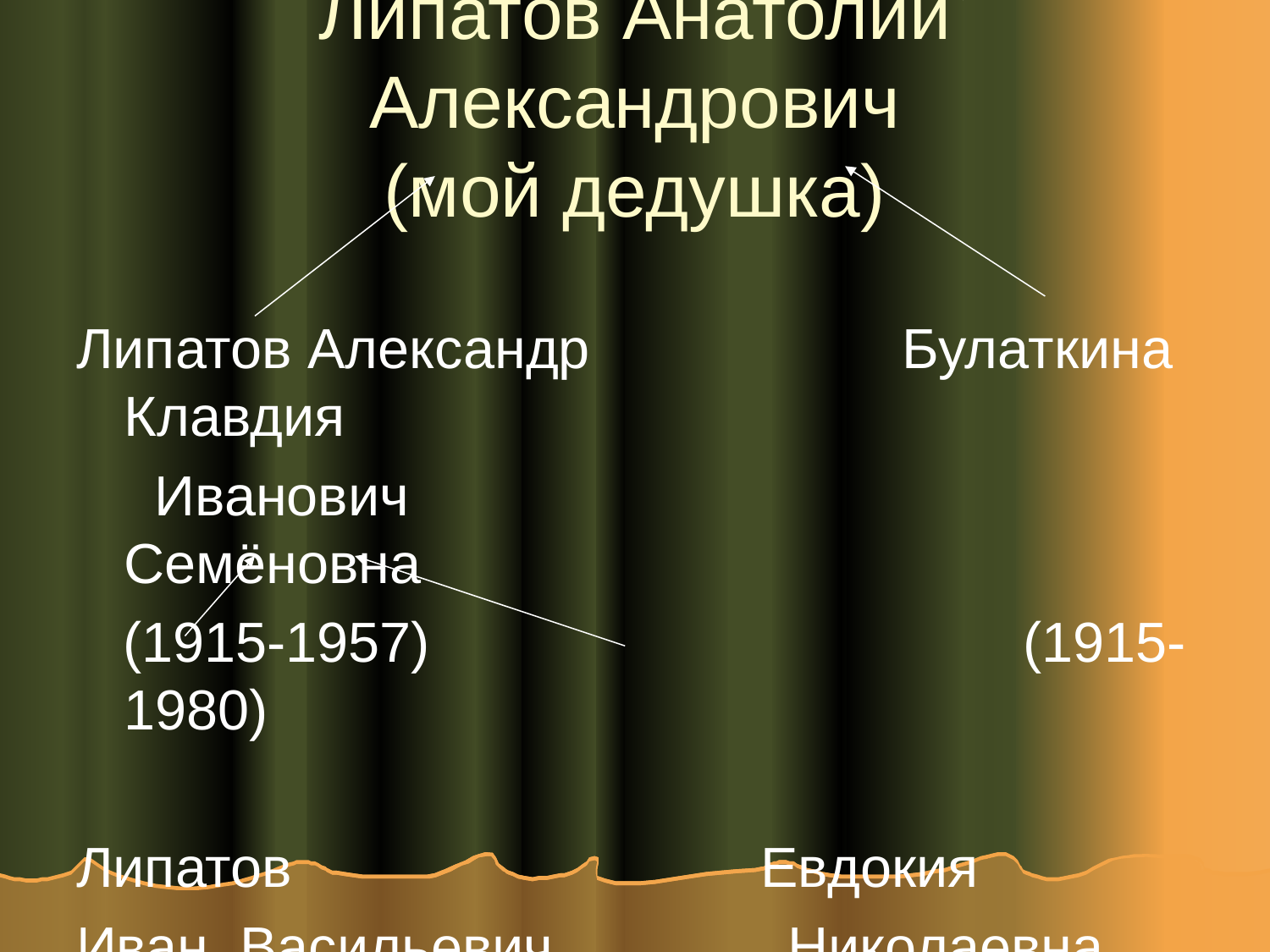

# Липатов Анатолий Александрович (мой дедушка)

Липатов Александр                    Булаткина Клавдия
     Иванович                                        Семёновна
   (1915-1957)                                      (1915-1980)

Липатов                              Евдокия
Иван  Васильевич               Николаевна